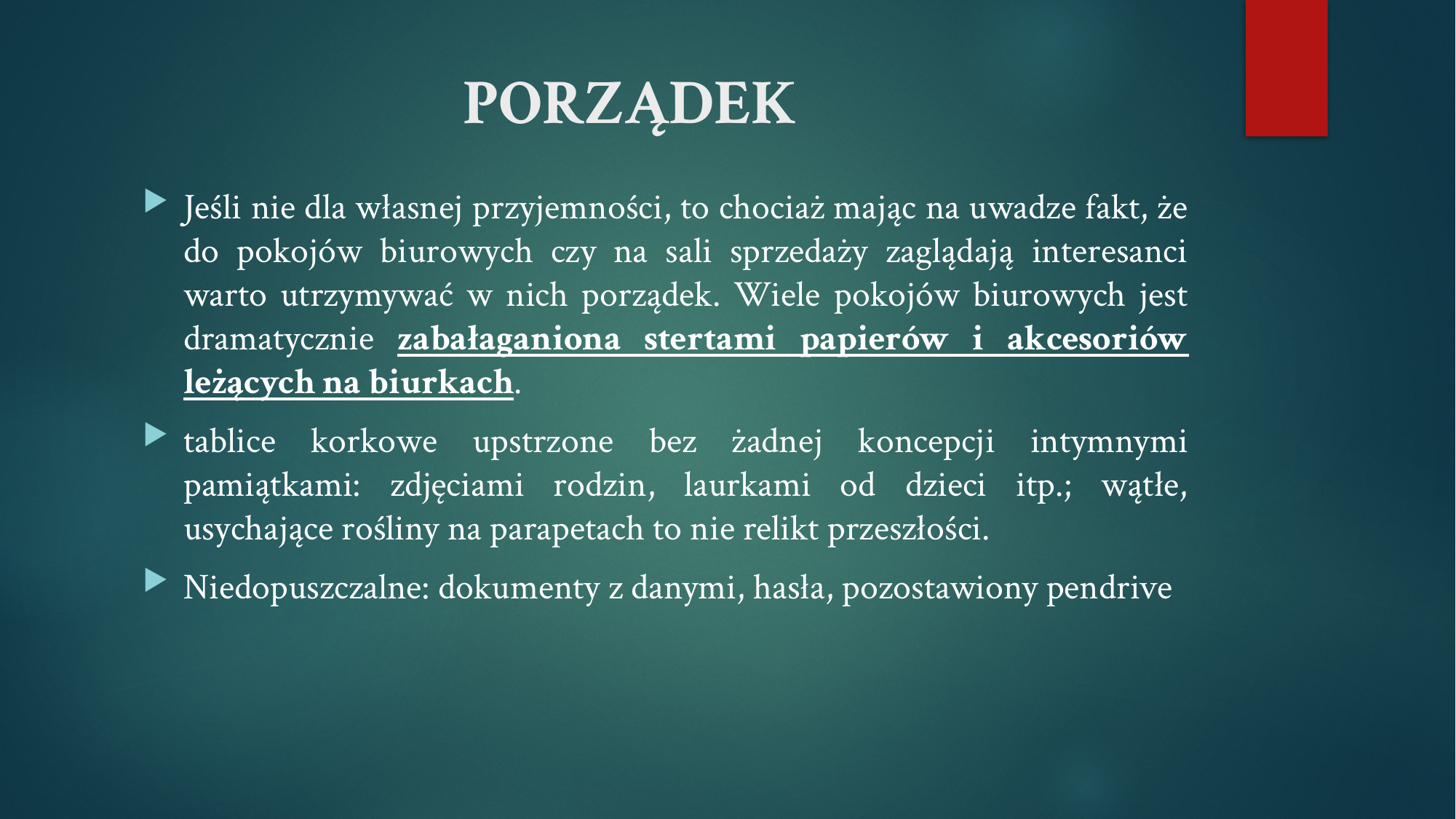

# PORZĄDEK
Jeśli nie dla własnej przyjemności, to chociaż mając na uwadze fakt, że do pokojów biurowych czy na sali sprzedaży zaglądają interesanci warto utrzymywać w nich porządek. Wiele pokojów biurowych jest dramatycznie zabałaganiona stertami papierów i akcesoriów leżących na biurkach.
tablice korkowe upstrzone bez żadnej koncepcji intymnymi pamiątkami: zdjęciami rodzin, laurkami od dzieci itp.; wątłe, usychające rośliny na parapetach to nie relikt przeszłości.
Niedopuszczalne: dokumenty z danymi, hasła, pozostawiony pendrive